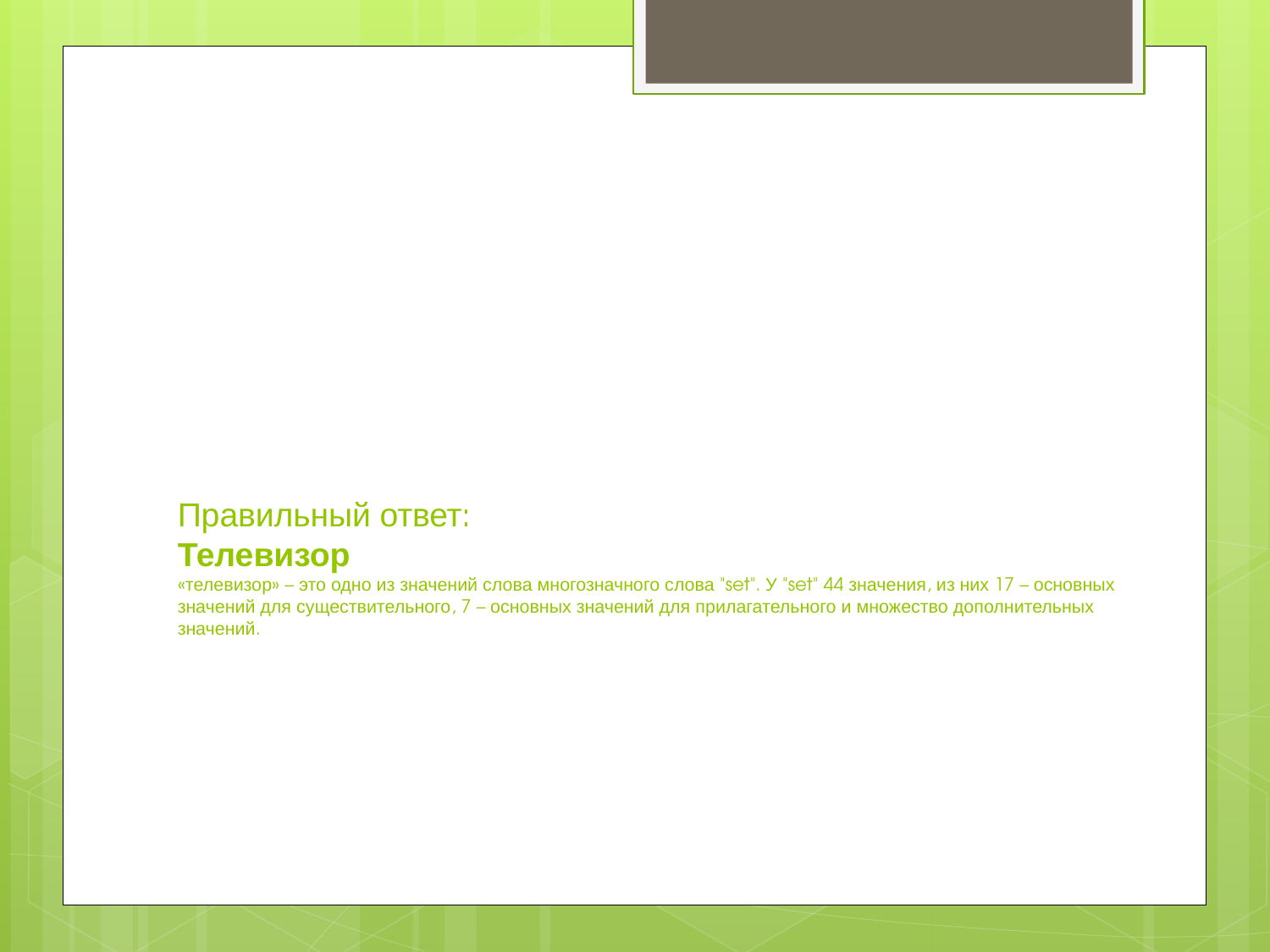

# Правильный ответ: Телевизор «телевизор» – это одно из значений слова многозначного слова "set". У "set" 44 значения, из них 17 – основных значений для существительного, 7 – основных значений для прилагательного и множество дополнительных значений.